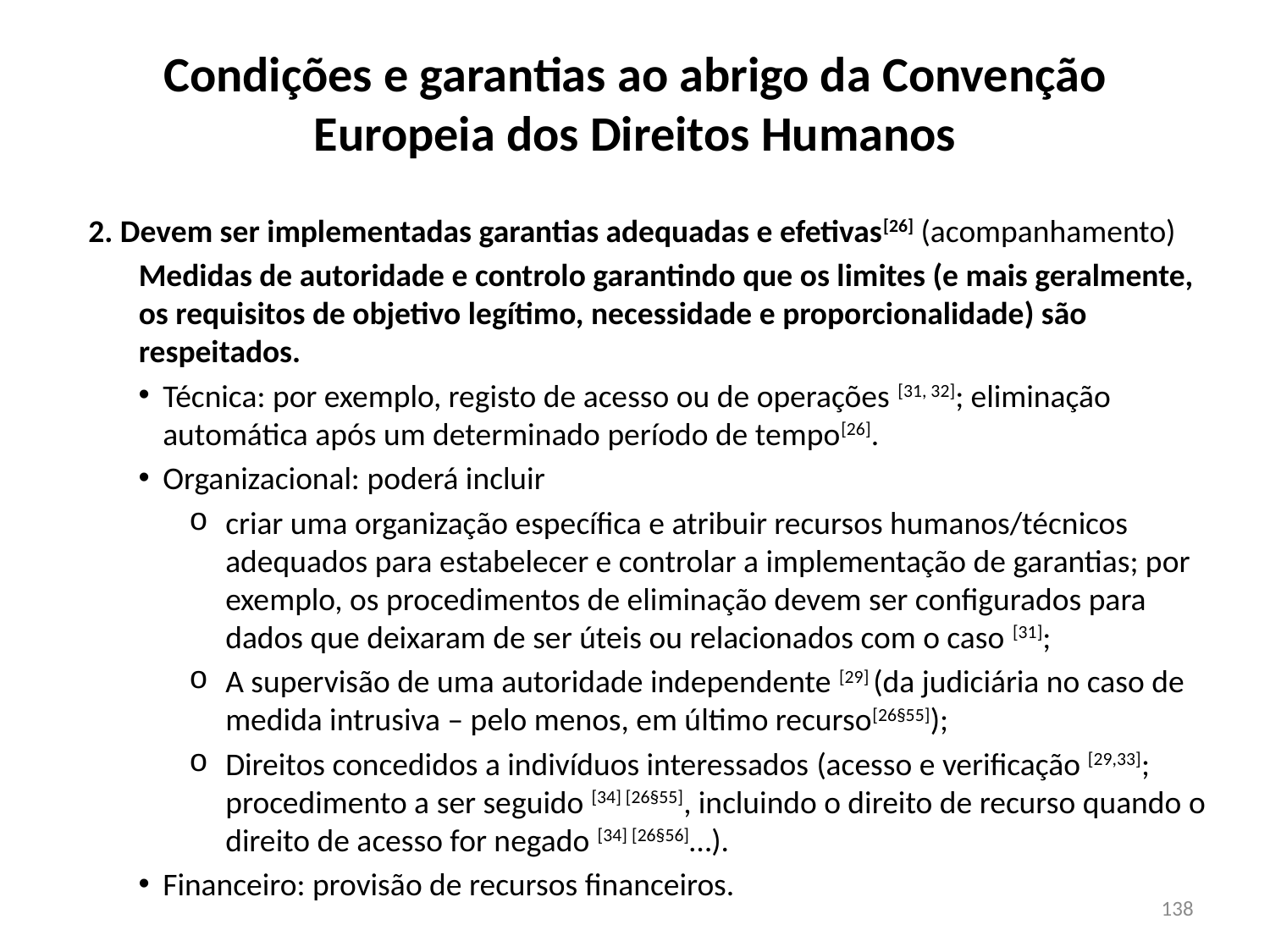

# Condições e garantias ao abrigo da Convenção Europeia dos Direitos Humanos
2. Devem ser implementadas garantias adequadas e efetivas[26] (acompanhamento)
Medidas de autoridade e controlo garantindo que os limites (e mais geralmente,  os requisitos de objetivo legítimo, necessidade e proporcionalidade) são respeitados.
Técnica: por exemplo, registo de acesso ou de operações [31, 32]; eliminação automática após um determinado período de tempo[26].
Organizacional: poderá incluir
criar uma organização específica e atribuir recursos humanos/técnicos adequados para estabelecer e controlar a implementação de garantias; por exemplo, os procedimentos de eliminação devem ser configurados para dados que deixaram de ser úteis ou relacionados com o caso [31];
A supervisão de uma autoridade independente [29] (da judiciária no caso de medida intrusiva – pelo menos, em último recurso[26§55]);
Direitos concedidos a indivíduos interessados ​​(acesso e verificação [29,33]; procedimento a ser seguido [34] [26§55], incluindo o direito de recurso quando o direito de acesso for negado [34] [26§56]…).
Financeiro: provisão de recursos financeiros.

138